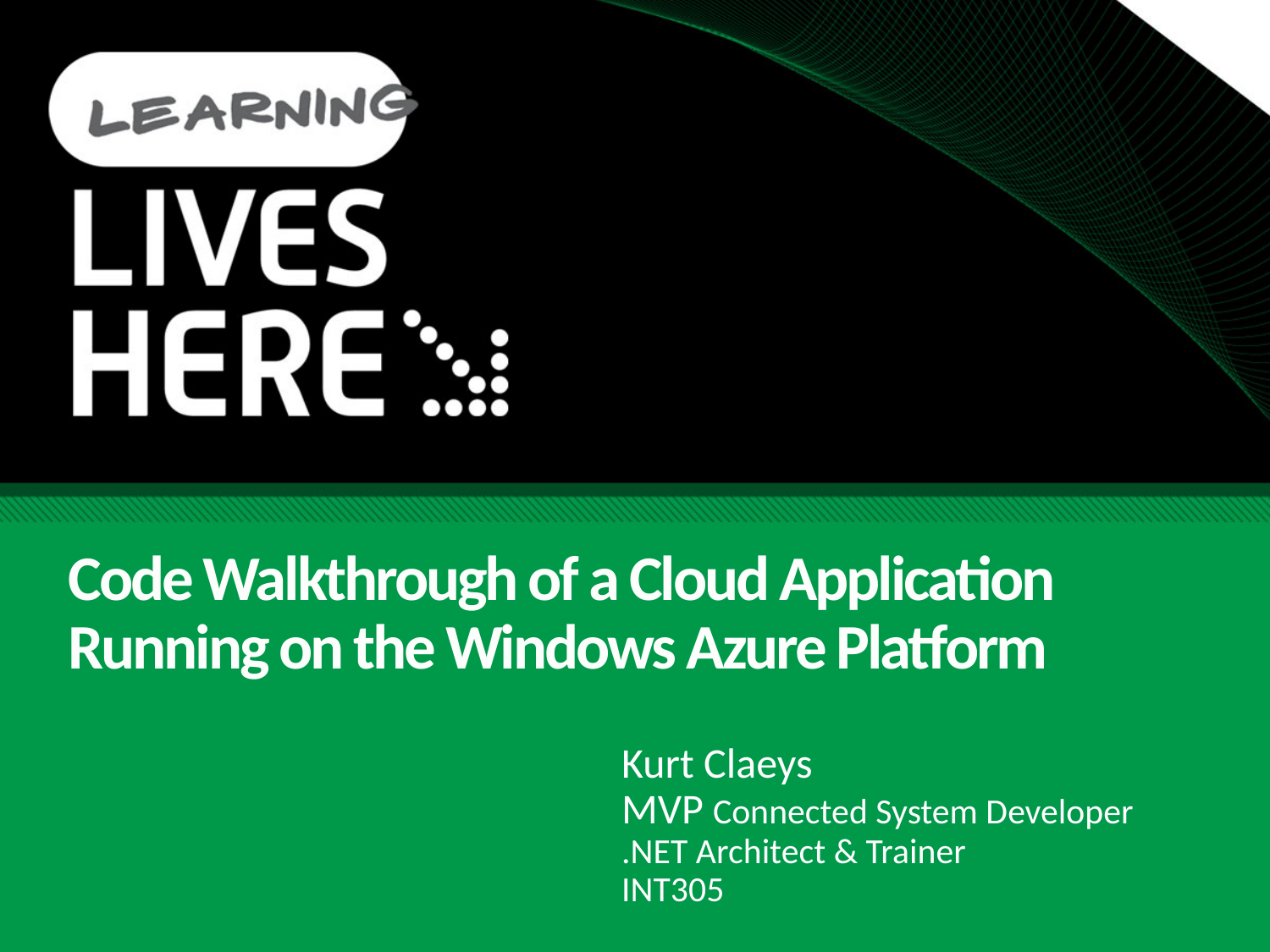

# Code Walkthrough of a Cloud Application Running on the Windows Azure Platform
Kurt Claeys
MVP Connected System Developer
.NET Architect & Trainer
INT305